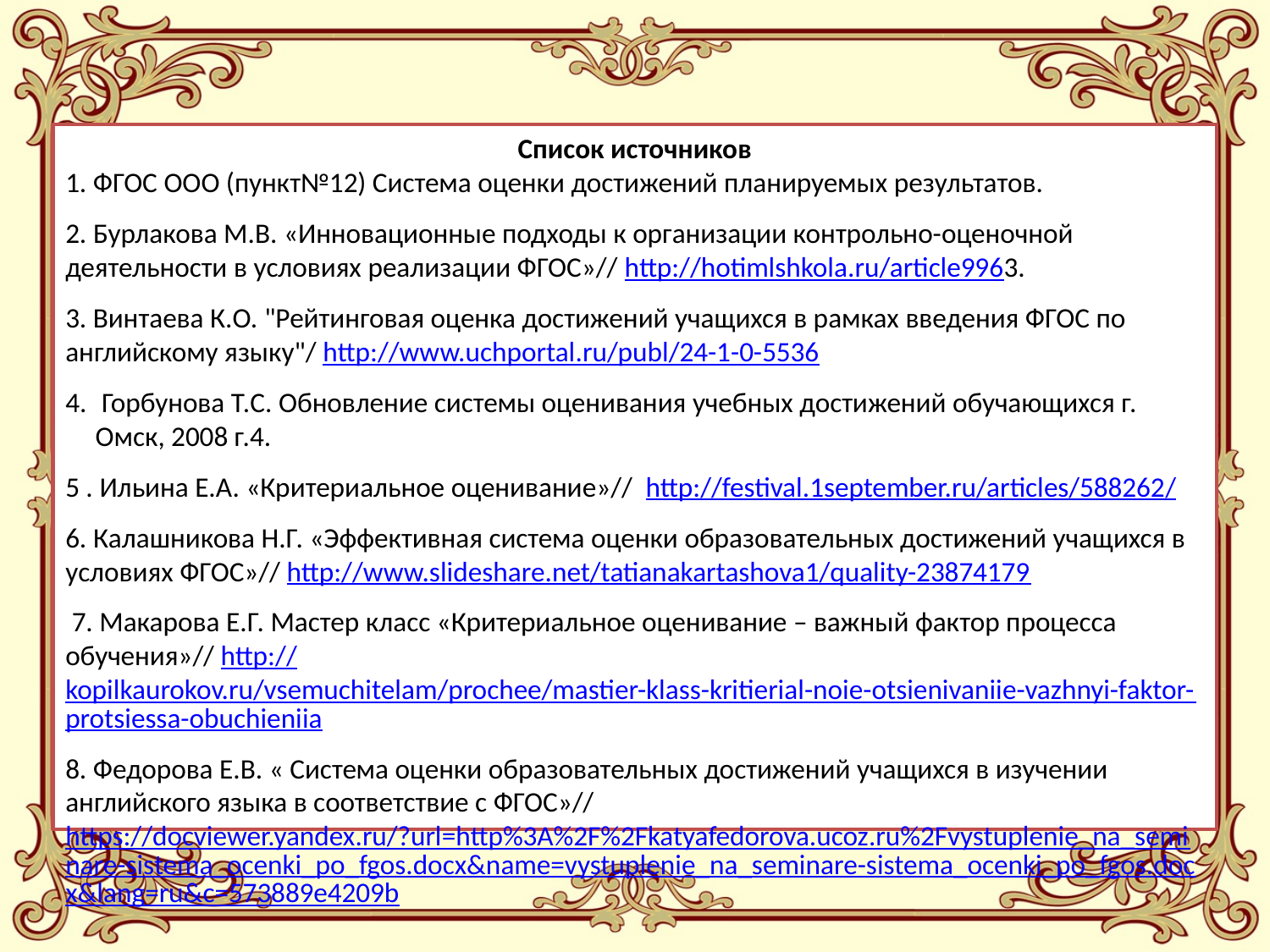

Список источников
1. ФГОС ООО (пункт№12) Система оценки достижений планируемых результатов.

2. Бурлакова М.В. «Инновационные подходы к организации контрольно-оценочной деятельности в условиях реализации ФГОС»// http://hotimlshkola.ru/article9963.

3. Винтаева К.О. "Рейтинговая оценка достижений учащихся в рамках введения ФГОС по английскому языку"/ http://www.uchportal.ru/publ/24-1-0-5536

 Горбунова Т.С. Обновление системы оценивания учебных достижений обучающихся г. Омск, 2008 г.4.

5 . Ильина Е.А. «Критериальное оценивание»//  http://festival.1september.ru/articles/588262/

6. Калашникова Н.Г. «Эффективная система оценки образовательных достижений учащихся в условиях ФГОС»// http://www.slideshare.net/tatianakartashova1/quality-23874179

 7. Макарова Е.Г. Мастер класс «Критериальное оценивание – важный фактор процесса обучения»// http://kopilkaurokov.ru/vsemuchitelam/prochee/mastier-klass-kritierial-noie-otsienivaniie-vazhnyi-faktor-protsiessa-obuchieniia

8. Федорова Е.В. « Система оценки образовательных достижений учащихся в изучении английского языка в соответствие с ФГОС»// https://docviewer.yandex.ru/?url=http%3A%2F%2Fkatyafedorova.ucoz.ru%2Fvystuplenie_na_seminare-sistema_ocenki_po_fgos.docx&name=vystuplenie_na_seminare-sistema_ocenki_po_fgos.docx&lang=ru&c=573889e4209b